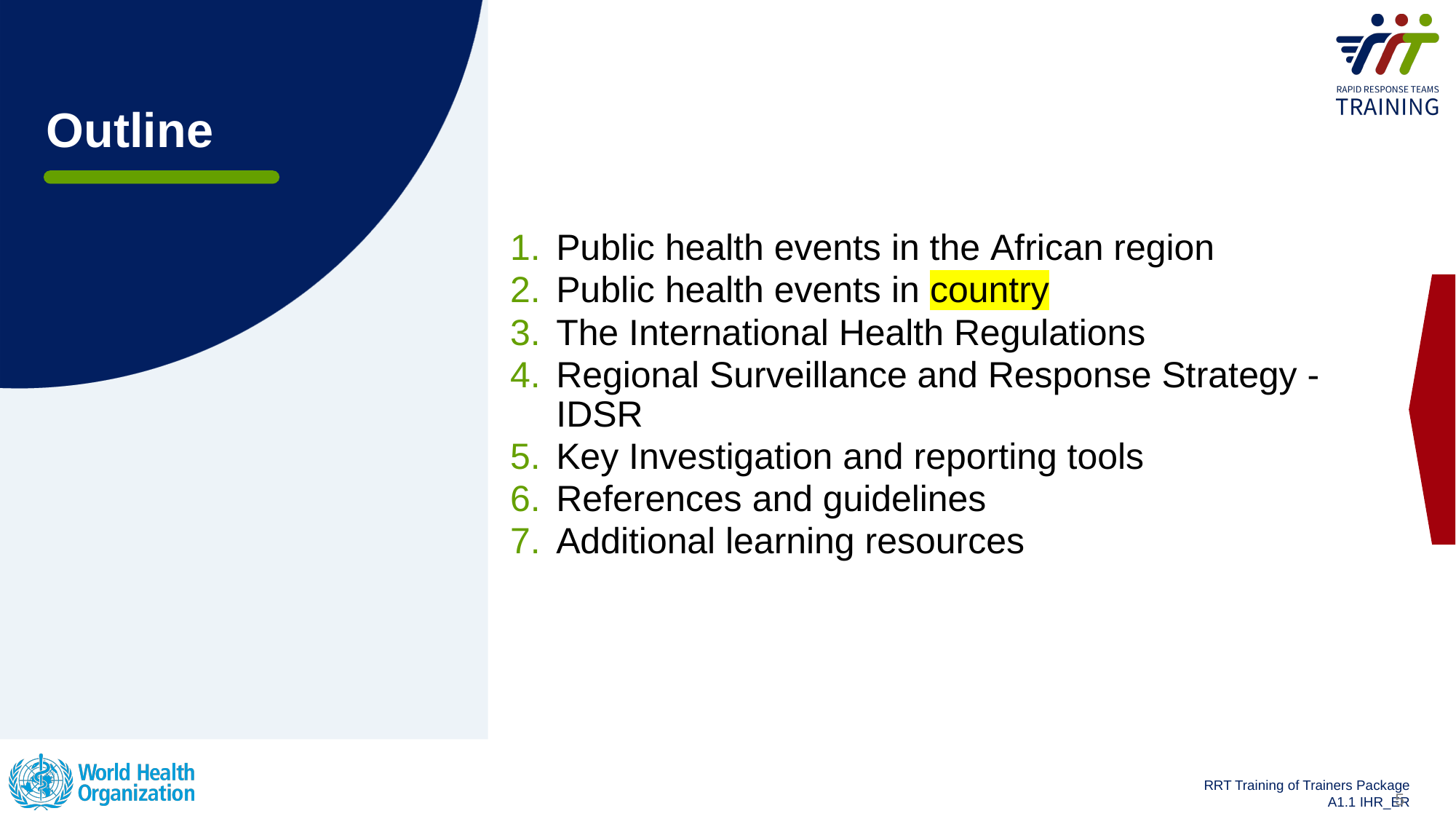

# Outline

Public health events in the African region
Public health events in country
The International Health Regulations
Regional Surveillance and Response Strategy - IDSR
Key Investigation and reporting tools
References and guidelines
Additional learning resources